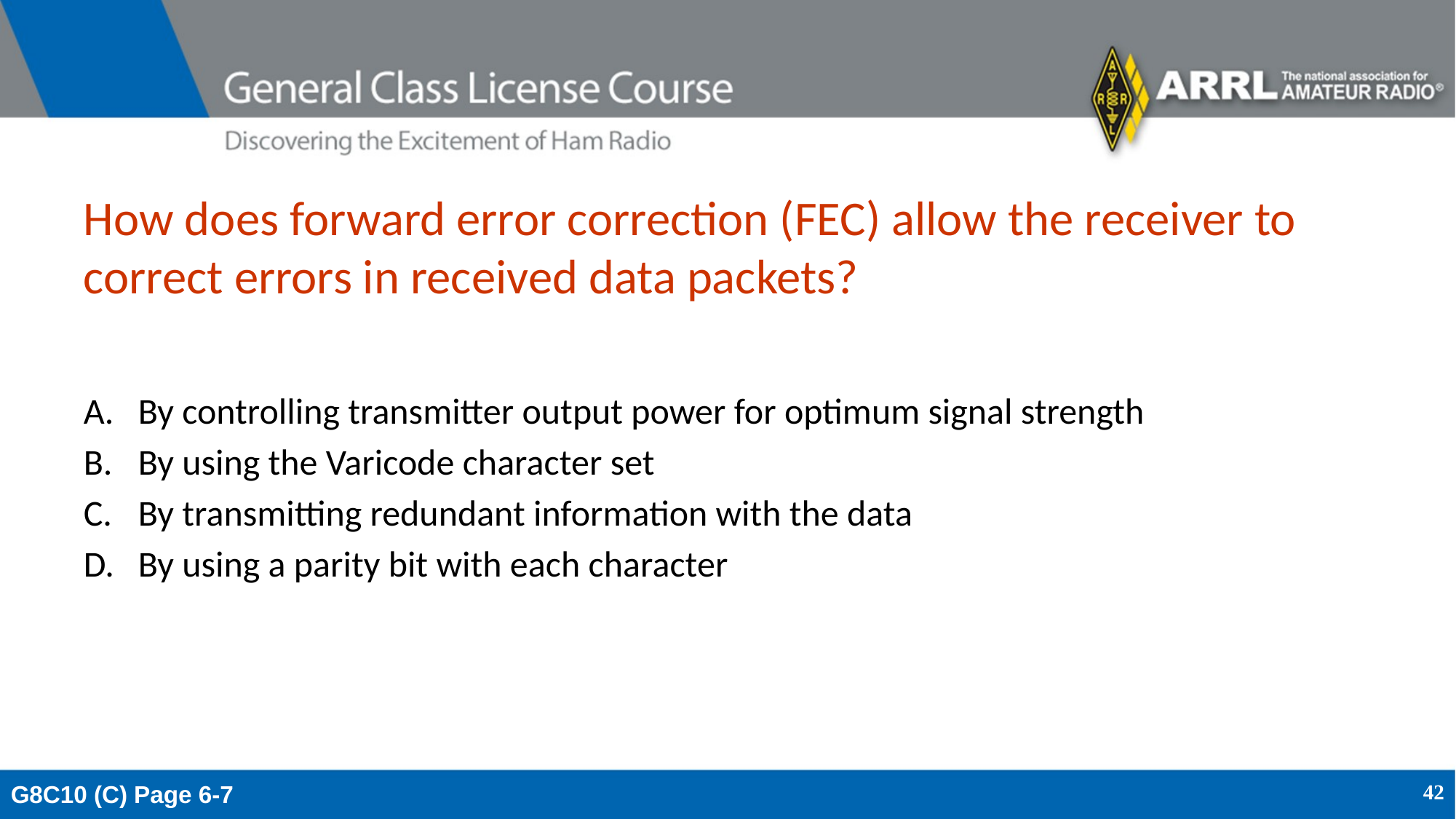

# How does forward error correction (FEC) allow the receiver to correct errors in received data packets?
By controlling transmitter output power for optimum signal strength
By using the Varicode character set
By transmitting redundant information with the data
By using a parity bit with each character
G8C10 (C) Page 6-7
42